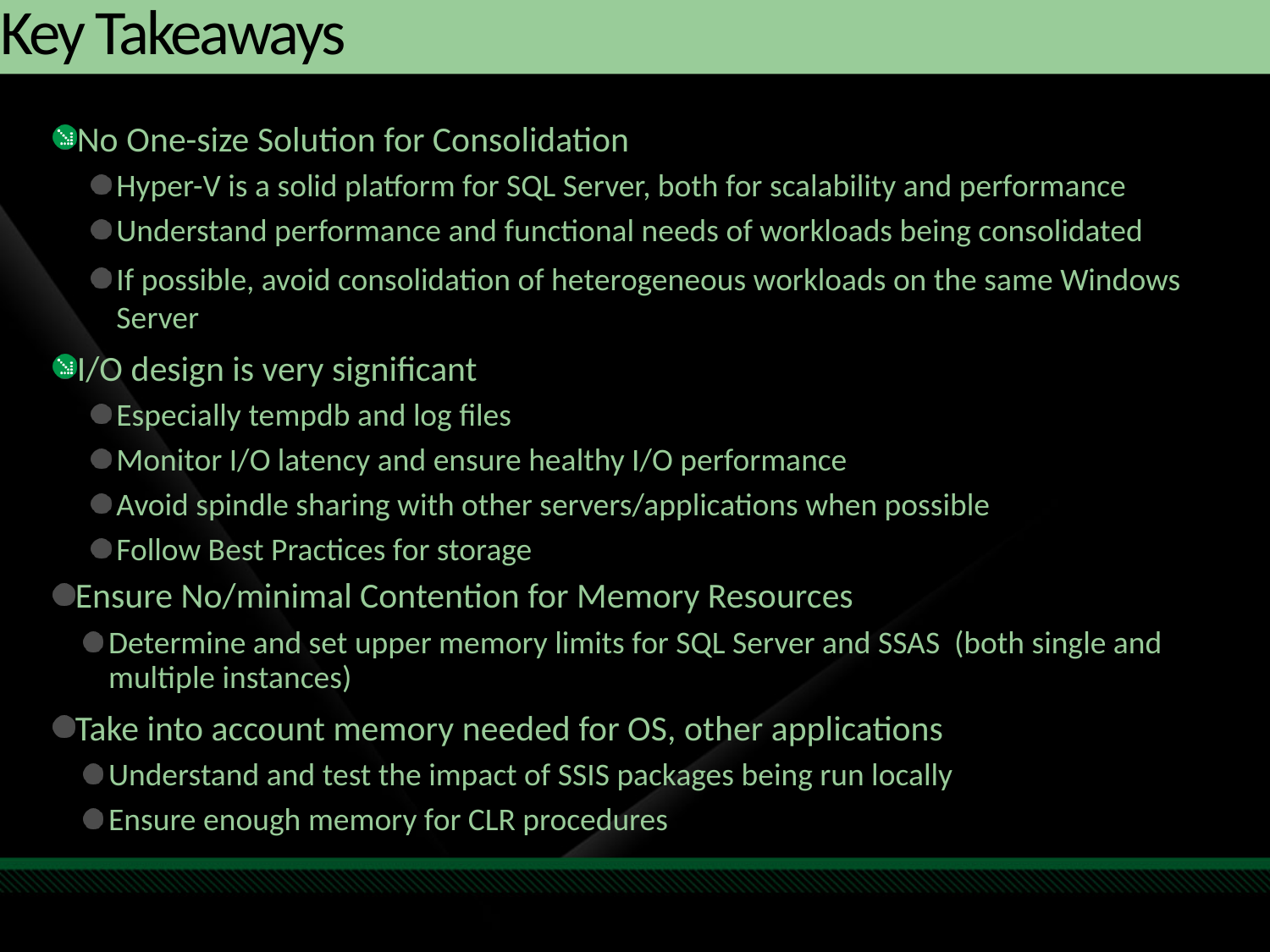

# Key Takeaways
No One-size Solution for Consolidation
Hyper-V is a solid platform for SQL Server, both for scalability and performance
Understand performance and functional needs of workloads being consolidated
If possible, avoid consolidation of heterogeneous workloads on the same Windows Server
I/O design is very significant
Especially tempdb and log files
Monitor I/O latency and ensure healthy I/O performance
Avoid spindle sharing with other servers/applications when possible
Follow Best Practices for storage
Ensure No/minimal Contention for Memory Resources
Determine and set upper memory limits for SQL Server and SSAS  (both single and multiple instances)
Take into account memory needed for OS, other applications
Understand and test the impact of SSIS packages being run locally
Ensure enough memory for CLR procedures